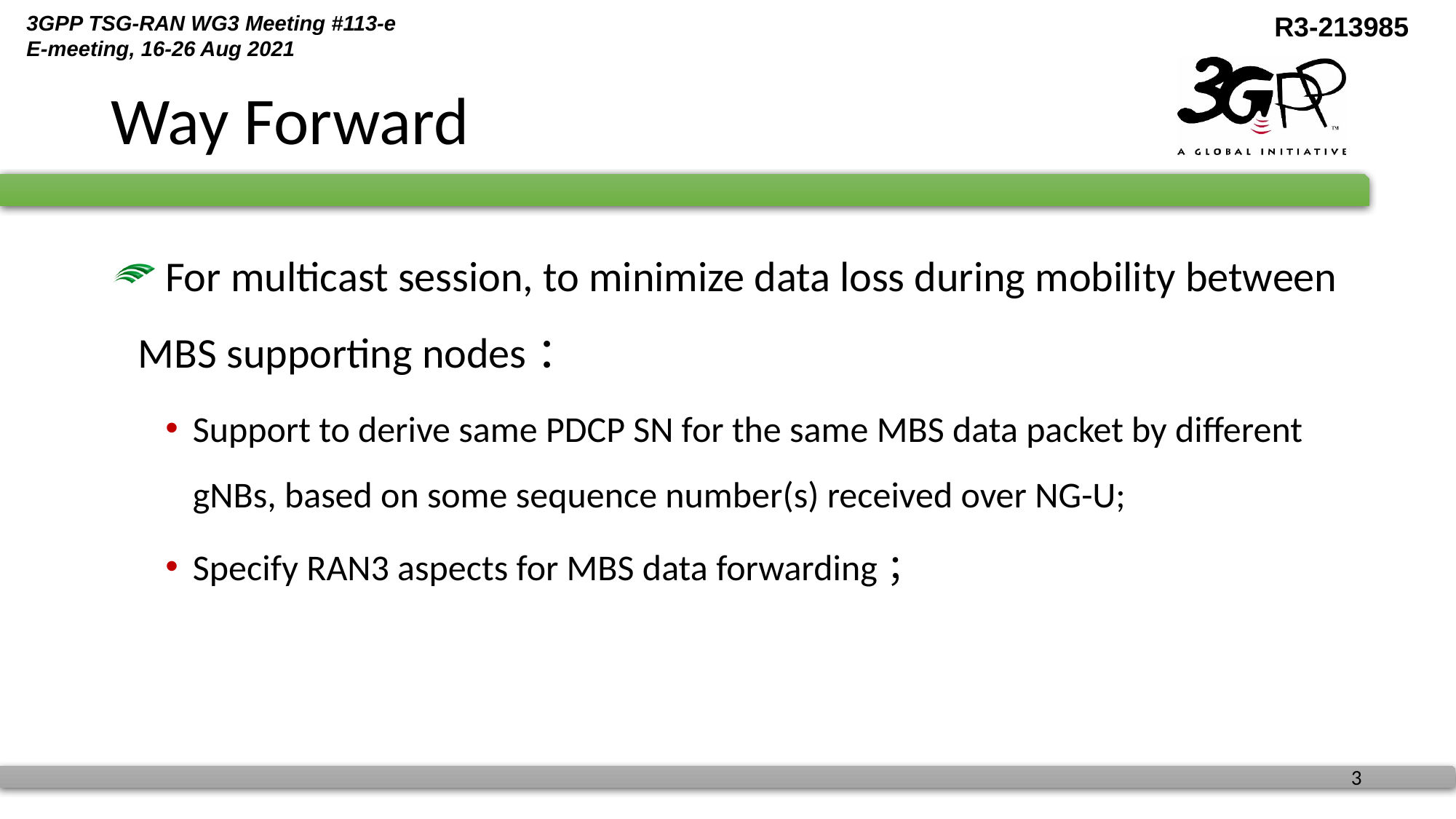

# Way Forward
 For multicast session, to minimize data loss during mobility between MBS supporting nodes：
Support to derive same PDCP SN for the same MBS data packet by different gNBs, based on some sequence number(s) received over NG-U;
Specify RAN3 aspects for MBS data forwarding；